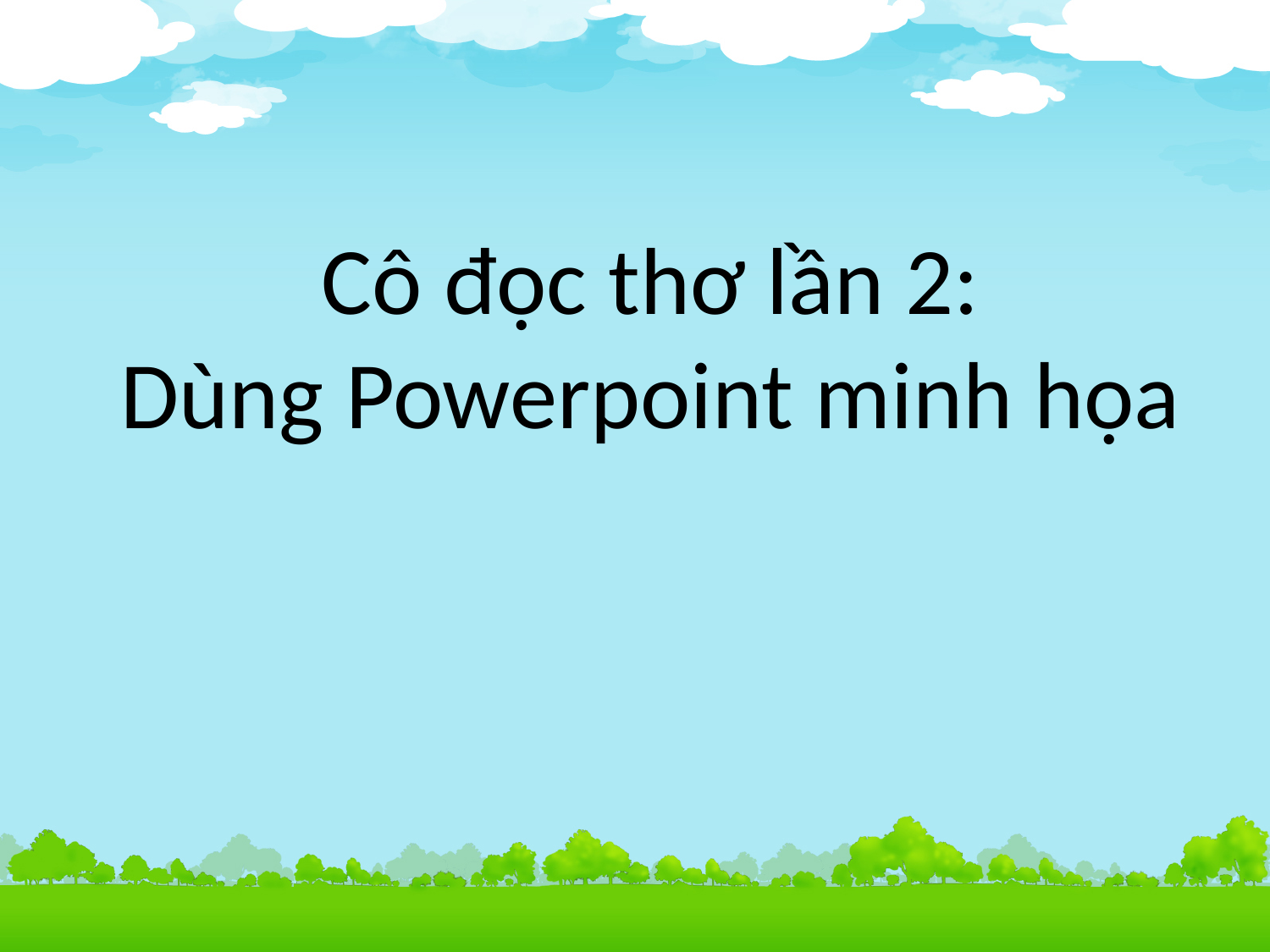

# Cô đọc thơ lần 2: Dùng Powerpoint minh họa